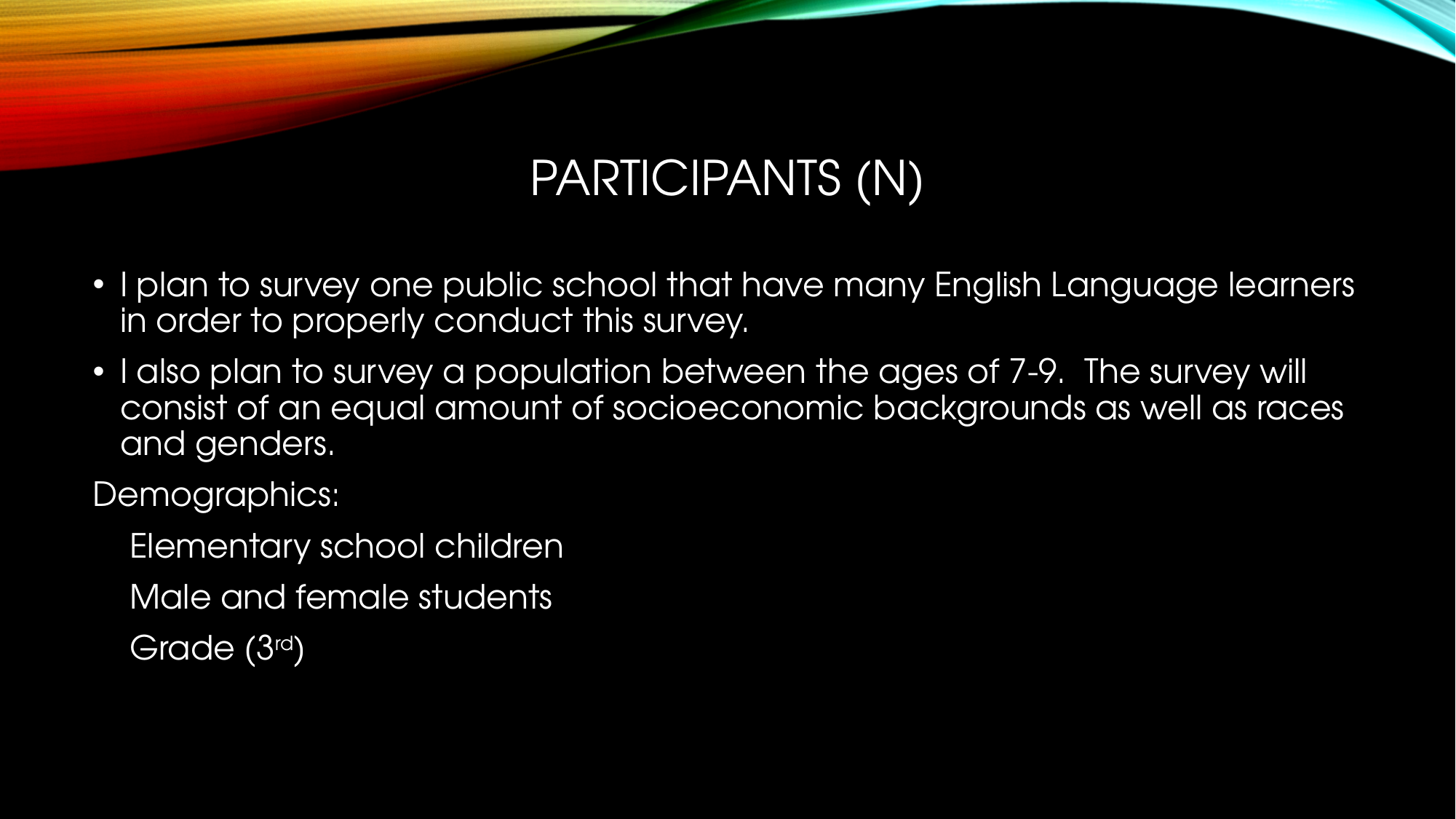

# Participants (N)
I plan to survey one public school that have many English Language learners in order to properly conduct this survey.
I also plan to survey a population between the ages of 7-9.  The survey will consist of an equal amount of socioeconomic backgrounds as well as races and genders.
Demographics:
    Elementary school children
    Male and female students
    Grade (3rd)